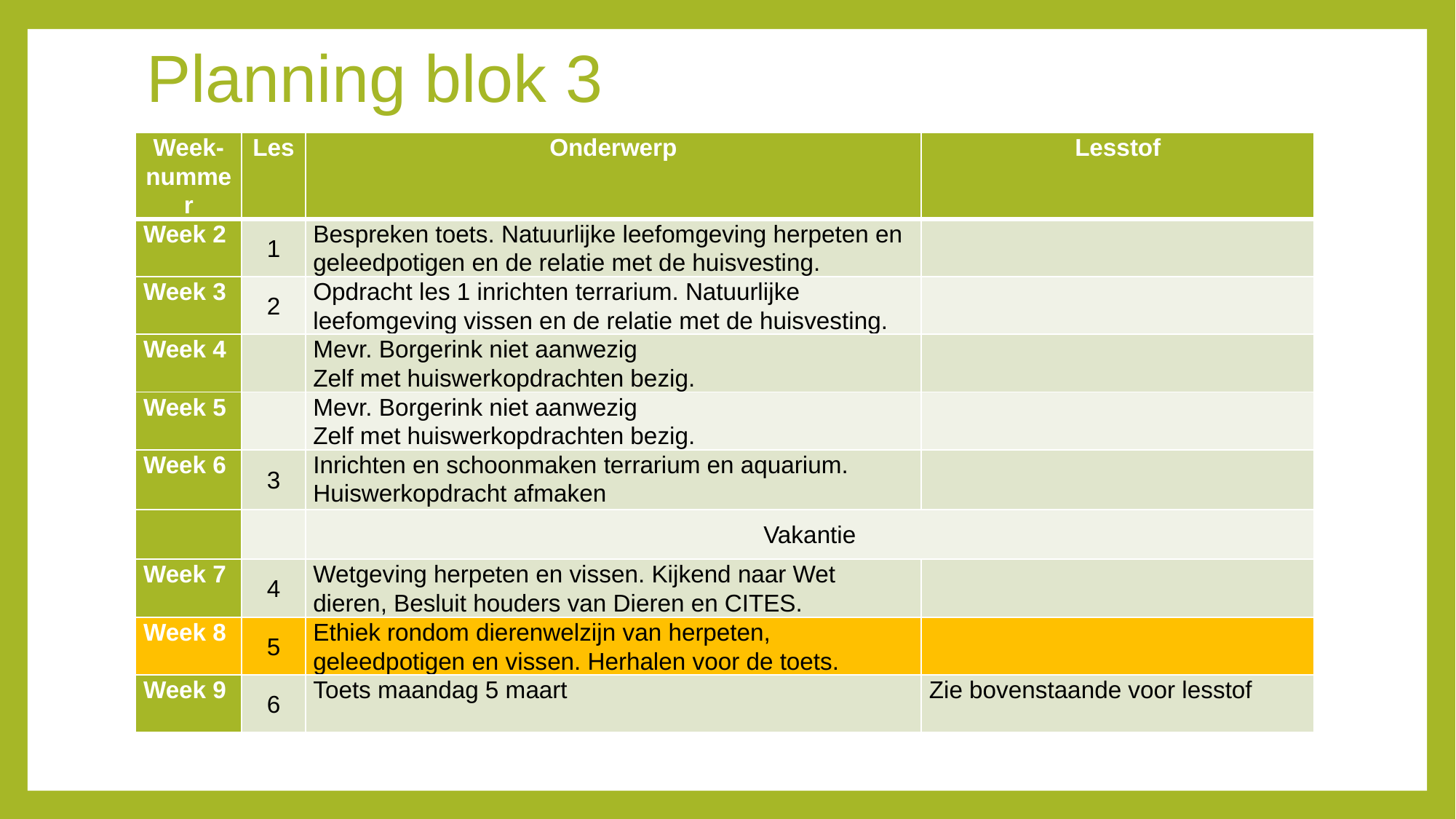

# Planning blok 3
| Week- nummer | Les | Onderwerp | Lesstof |
| --- | --- | --- | --- |
| Week 2 | 1 | Bespreken toets. Natuurlijke leefomgeving herpeten en geleedpotigen en de relatie met de huisvesting. |  |
| Week 3 | 2 | Opdracht les 1 inrichten terrarium. Natuurlijke leefomgeving vissen en de relatie met de huisvesting. |  |
| Week 4 |  | Mevr. Borgerink niet aanwezig Zelf met huiswerkopdrachten bezig. |  |
| Week 5 |  | Mevr. Borgerink niet aanwezig Zelf met huiswerkopdrachten bezig. |  |
| Week 6 | 3 | Inrichten en schoonmaken terrarium en aquarium. Huiswerkopdracht afmaken |  |
|  |  | Vakantie |  |
| Week 7 | 4 | Wetgeving herpeten en vissen. Kijkend naar Wet dieren, Besluit houders van Dieren en CITES. |  |
| Week 8 | 5 | Ethiek rondom dierenwelzijn van herpeten, geleedpotigen en vissen. Herhalen voor de toets. |  |
| Week 9 | 6 | Toets maandag 5 maart | Zie bovenstaande voor lesstof |